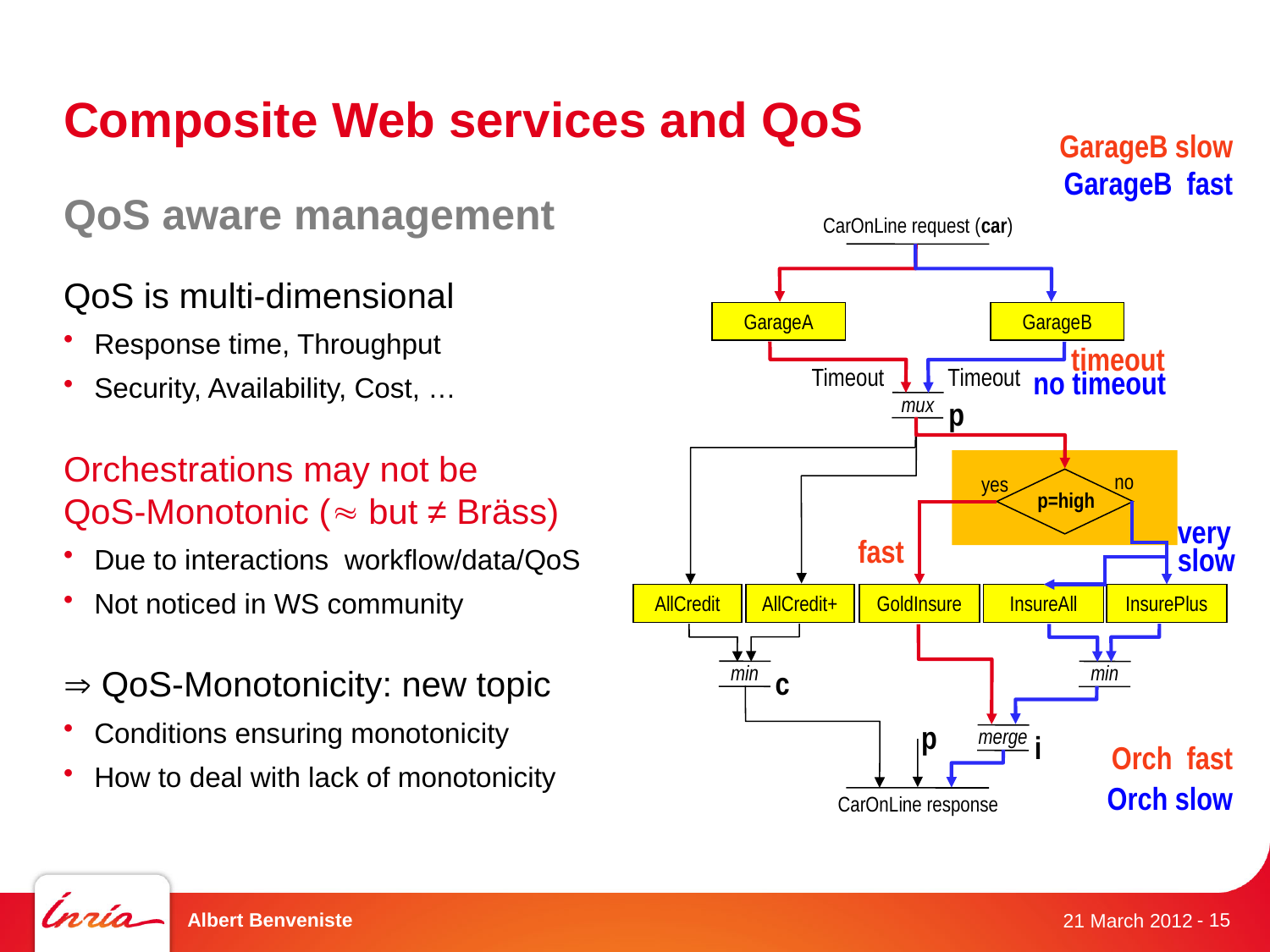

# Composite Web services and QoS
GarageB slow
GarageB  fast
no timeout
Orch slow
veryslow

CarOnLine request (car)

GarageA
GarageB
timeout

Timeout
Timeout
mux
p

no
yes

p=high
fast
AllCredit
AllCredit+
GoldInsure
InsureAll
InsurePlus

min

min

c

p
merge

i
Orch  fast

CarOnLine response

QoS aware management

QoS is multi-dimensional
Response time, Throughput
Security, Availability, Cost, …
Orchestrations may not be           QoS-Monotonic (≈ but ≠ Bräss)
Due to interactions  workflow/data/QoS
Not noticed in WS community
⇒ QoS-Monotonicity: new topic
Conditions ensuring monotonicity
How to deal with lack of monotonicity
Albert Benveniste
- 15
21 March 2012